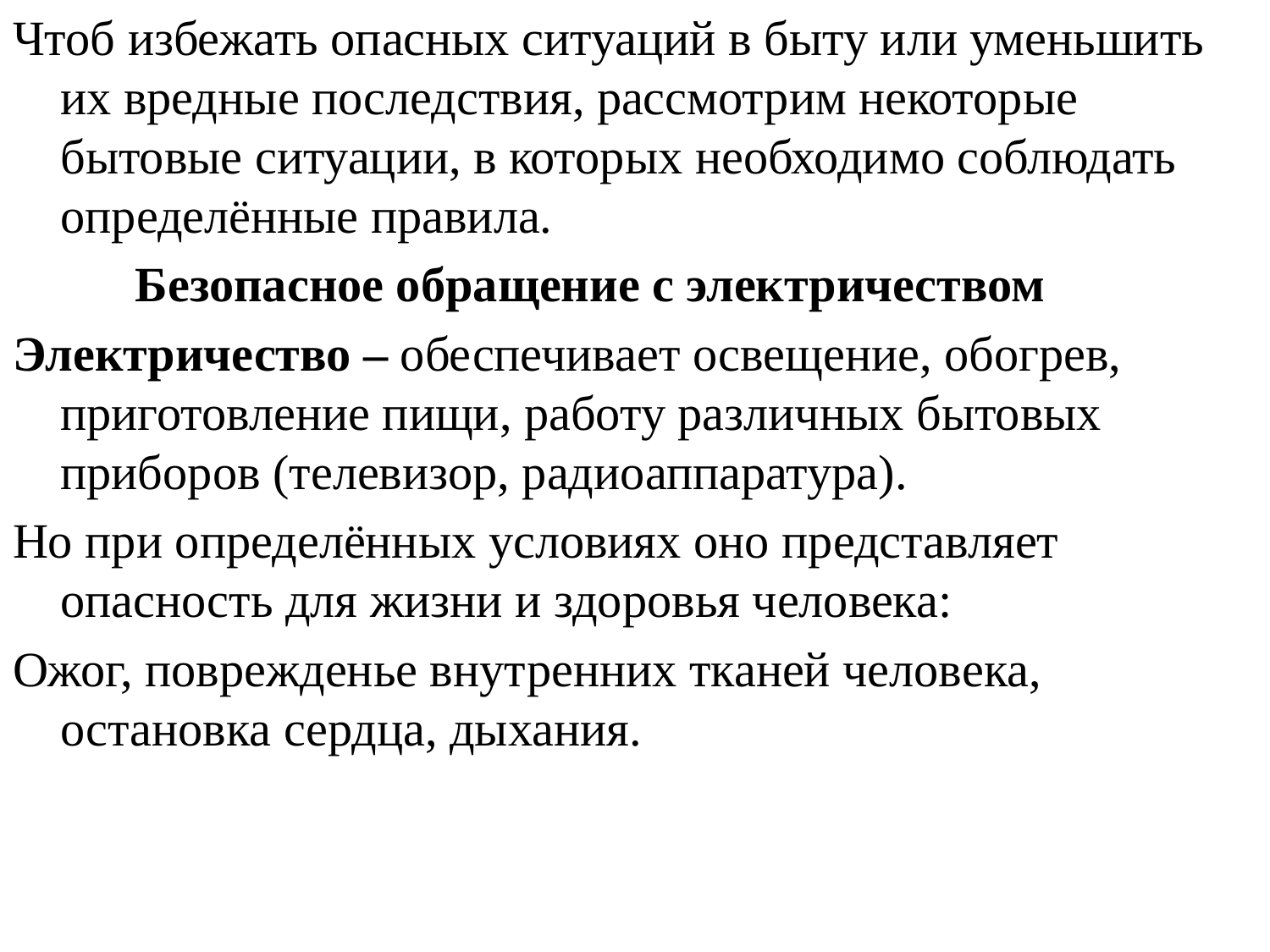

Чтоб избежать опасных ситуаций в быту или уменьшить их вредные последствия, рассмотрим некоторые бытовые ситуации, в которых необходимо соблюдать определённые правила.
          Безопасное обращение с электричеством
Электричество – обеспечивает освещение, обогрев, приготовление пищи, работу различных бытовых приборов (телевизор, радиоаппаратура).
Но при определённых условиях оно представляет опасность для жизни и здоровья человека:
Ожог, поврежденье внутренних тканей человека, остановка сердца, дыхания.

#